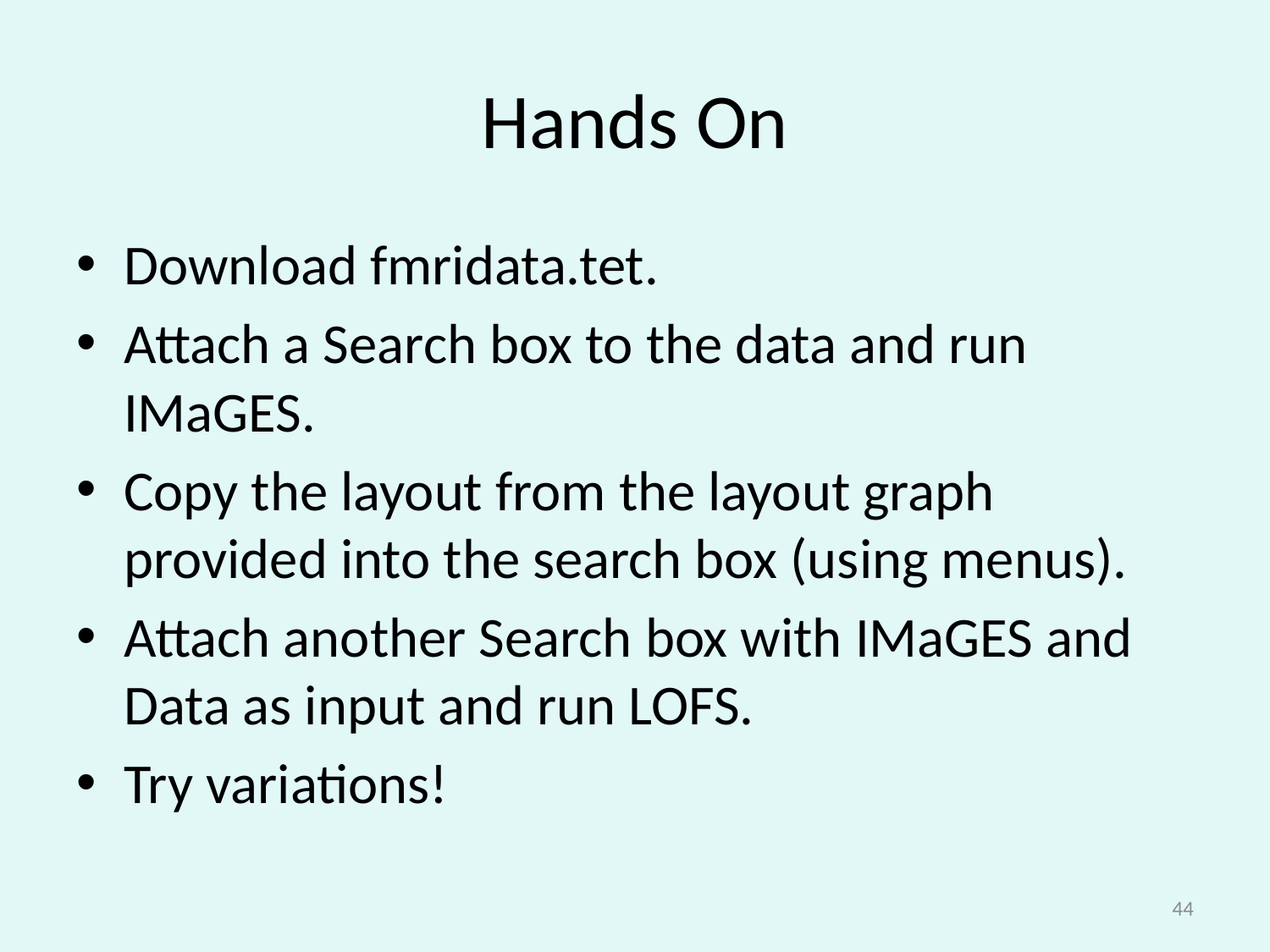

# Hands On
Download fmridata.tet.
Attach a Search box to the data and run IMaGES.
Copy the layout from the layout graph provided into the search box (using menus).
Attach another Search box with IMaGES and Data as input and run LOFS.
Try variations!
44